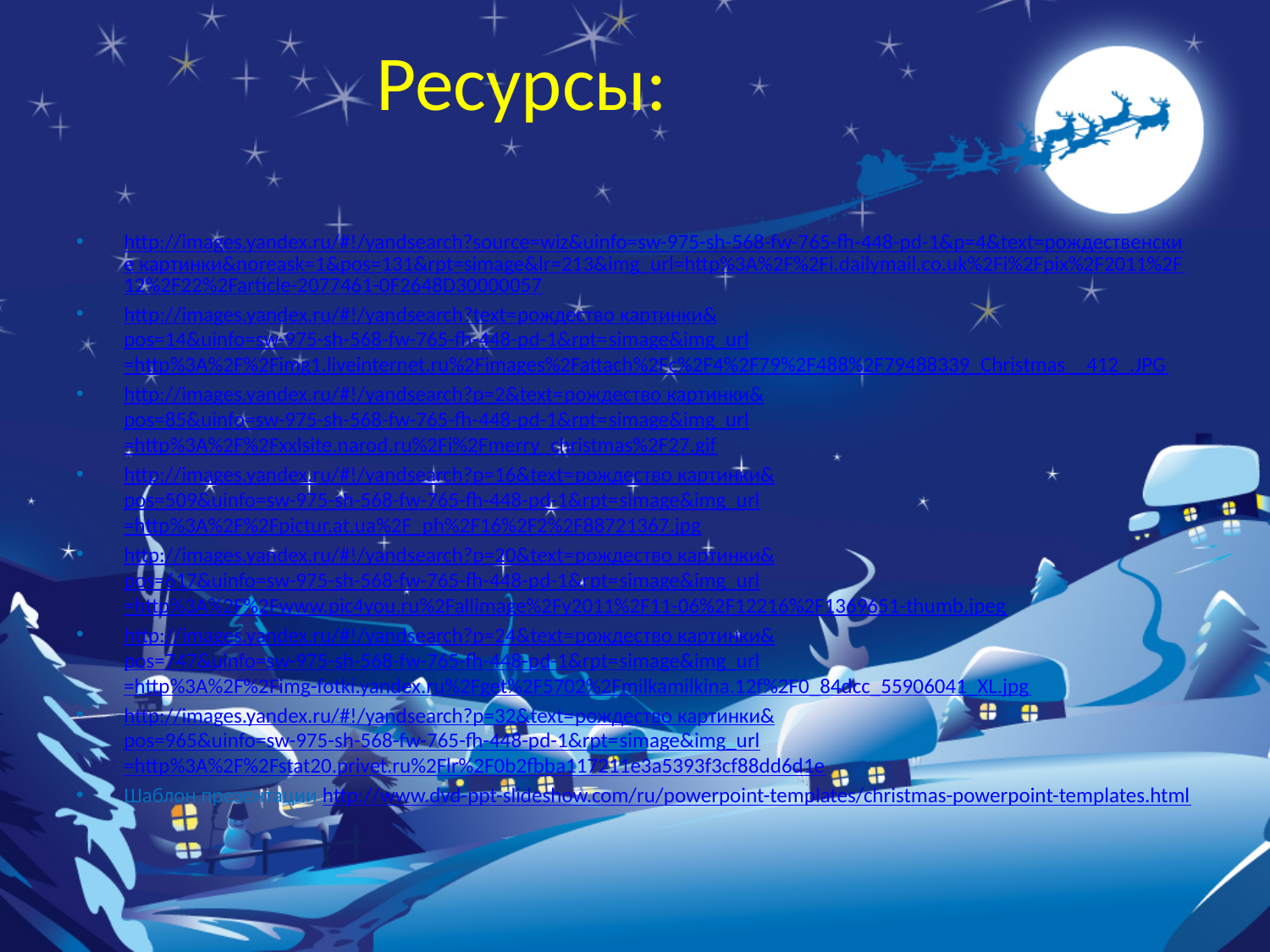

# Ресурсы:
http://images.yandex.ru/#!/yandsearch?source=wiz&uinfo=sw-975-sh-568-fw-765-fh-448-pd-1&p=4&text=рождественские картинки&noreask=1&pos=131&rpt=simage&lr=213&img_url=http%3A%2F%2Fi.dailymail.co.uk%2Fi%2Fpix%2F2011%2F12%2F22%2Farticle-2077461-0F2648D30000057
http://images.yandex.ru/#!/yandsearch?text=рождество картинки&pos=14&uinfo=sw-975-sh-568-fw-765-fh-448-pd-1&rpt=simage&img_url=http%3A%2F%2Fimg1.liveinternet.ru%2Fimages%2Fattach%2Fc%2F4%2F79%2F488%2F79488339_Christmas__412_.JPG
http://images.yandex.ru/#!/yandsearch?p=2&text=рождество картинки&pos=85&uinfo=sw-975-sh-568-fw-765-fh-448-pd-1&rpt=simage&img_url=http%3A%2F%2Fxxlsite.narod.ru%2Fi%2Fmerry_christmas%2F27.gif
http://images.yandex.ru/#!/yandsearch?p=16&text=рождество картинки&pos=509&uinfo=sw-975-sh-568-fw-765-fh-448-pd-1&rpt=simage&img_url=http%3A%2F%2Fpictur.at.ua%2F_ph%2F16%2F2%2F88721367.jpg
http://images.yandex.ru/#!/yandsearch?p=20&text=рождество картинки&pos=617&uinfo=sw-975-sh-568-fw-765-fh-448-pd-1&rpt=simage&img_url=http%3A%2F%2Fwww.pic4you.ru%2Fallimage%2Fy2011%2F11-06%2F12216%2F1369651-thumb.jpeg
http://images.yandex.ru/#!/yandsearch?p=24&text=рождество картинки&pos=747&uinfo=sw-975-sh-568-fw-765-fh-448-pd-1&rpt=simage&img_url=http%3A%2F%2Fimg-fotki.yandex.ru%2Fget%2F5702%2Fmilkamilkina.12f%2F0_84dcc_55906041_XL.jpg
http://images.yandex.ru/#!/yandsearch?p=32&text=рождество картинки&pos=965&uinfo=sw-975-sh-568-fw-765-fh-448-pd-1&rpt=simage&img_url=http%3A%2F%2Fstat20.privet.ru%2Flr%2F0b2fbba117211e3a5393f3cf88dd6d1e
Шаблон презентации http://www.dvd-ppt-slideshow.com/ru/powerpoint-templates/christmas-powerpoint-templates.html